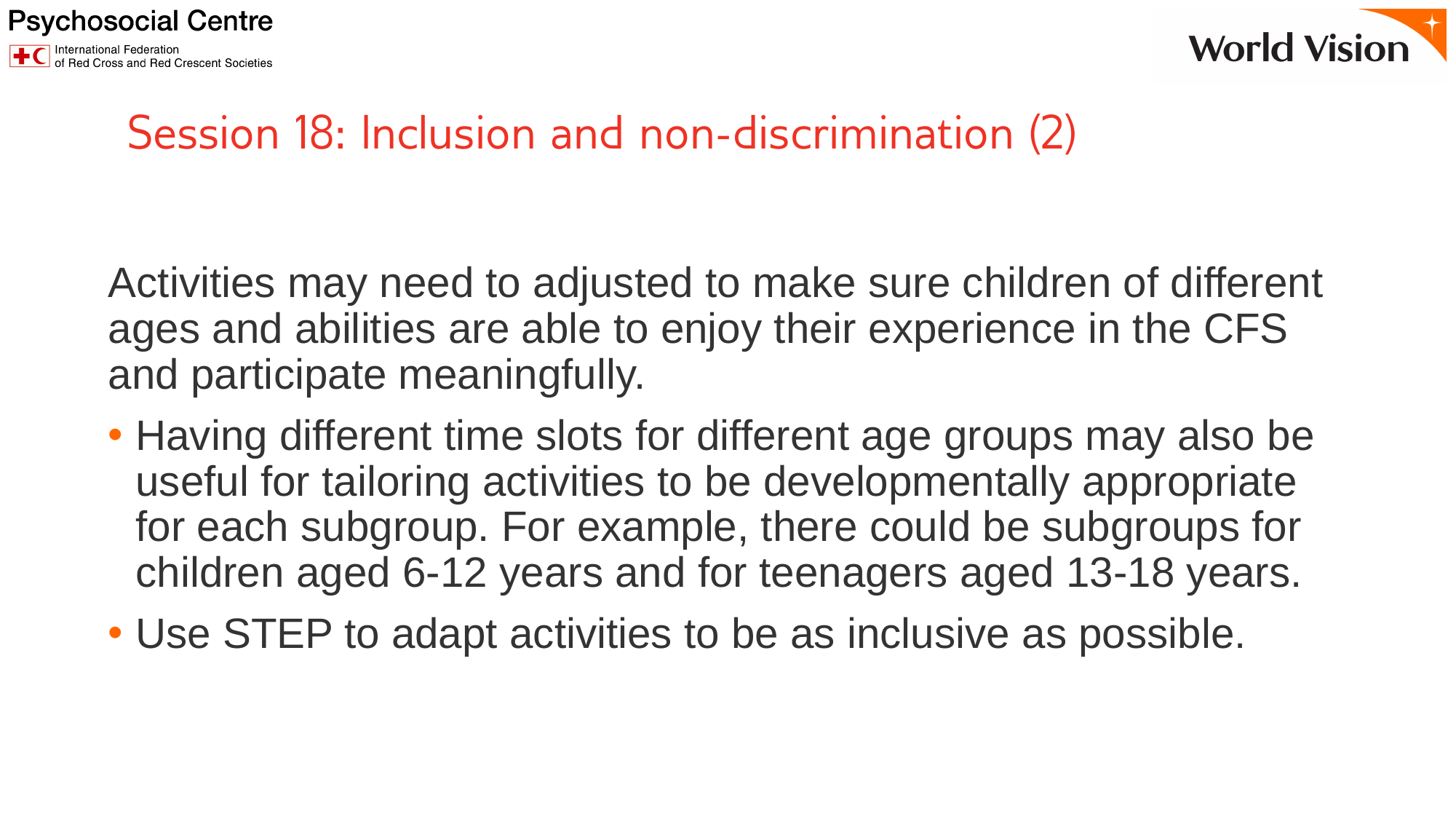

# Session 18: Inclusion and non-discrimination (2)
Activities may need to adjusted to make sure children of different ages and abilities are able to enjoy their experience in the CFS and participate meaningfully.
Having different time slots for different age groups may also be useful for tailoring activities to be developmentally appropriate for each subgroup. For example, there could be subgroups for children aged 6-12 years and for teenagers aged 13-18 years.
Use STEP to adapt activities to be as inclusive as possible.